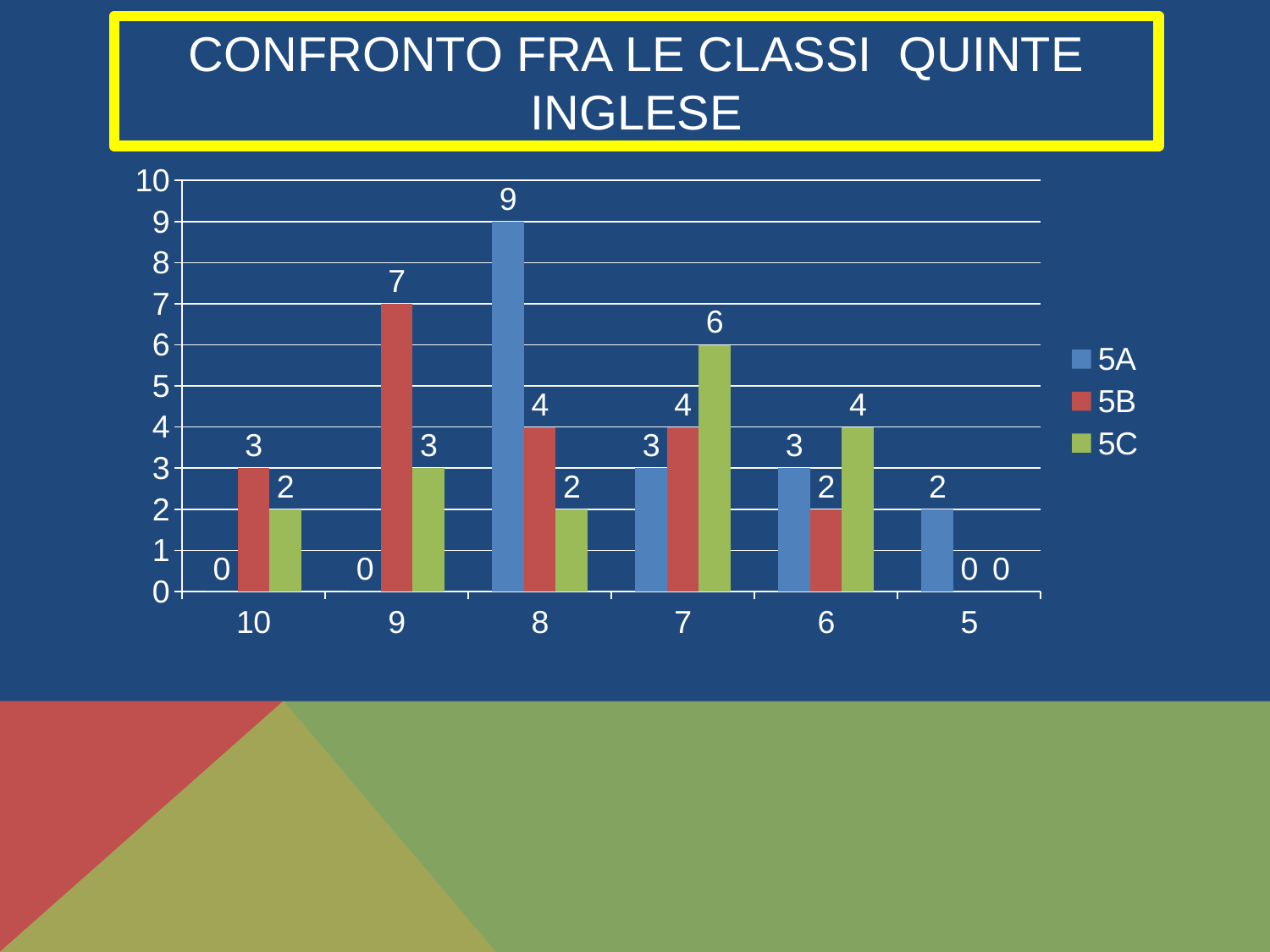

# CONFRONTO FRA LE CLASSI  QUINTE INGLESE

### Chart

| Category | 5A | 5B | 5C |
|---|---|---|---|
| 10 | 0.0 | 3.0 | 2.0 |
| 9 | 0.0 | 7.0 | 3.0 |
| 8 | 9.0 | 4.0 | 2.0 |
| 7 | 3.0 | 4.0 | 6.0 |
| 6 | 3.0 | 2.0 | 4.0 |
| 5 | 2.0 | 0.0 | 0.0 |